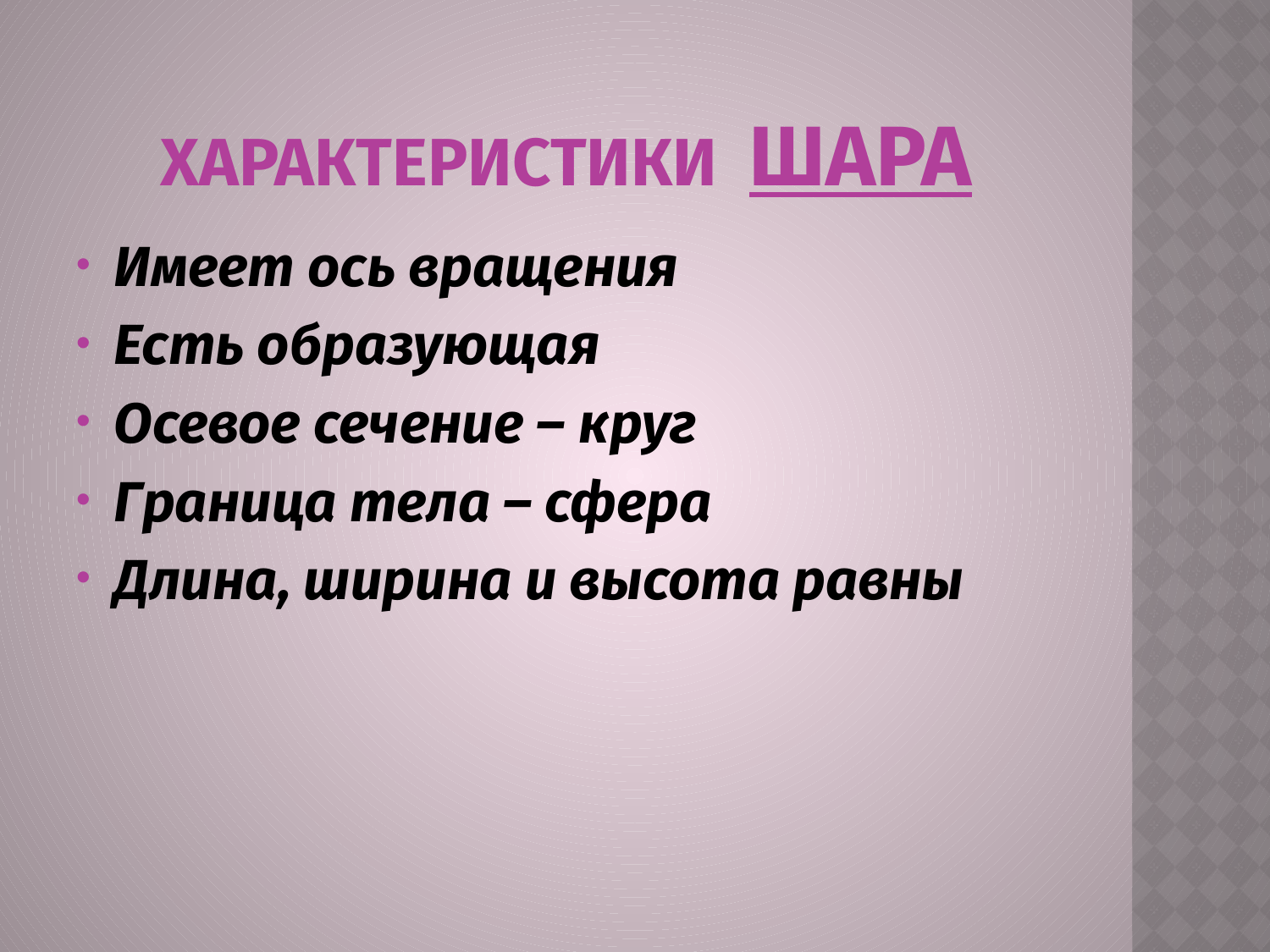

# Характеристики  Шара
Имеет ось вращения
Есть образующая
Осевое сечение – круг
Граница тела – сфера
Длина, ширина и высота равны